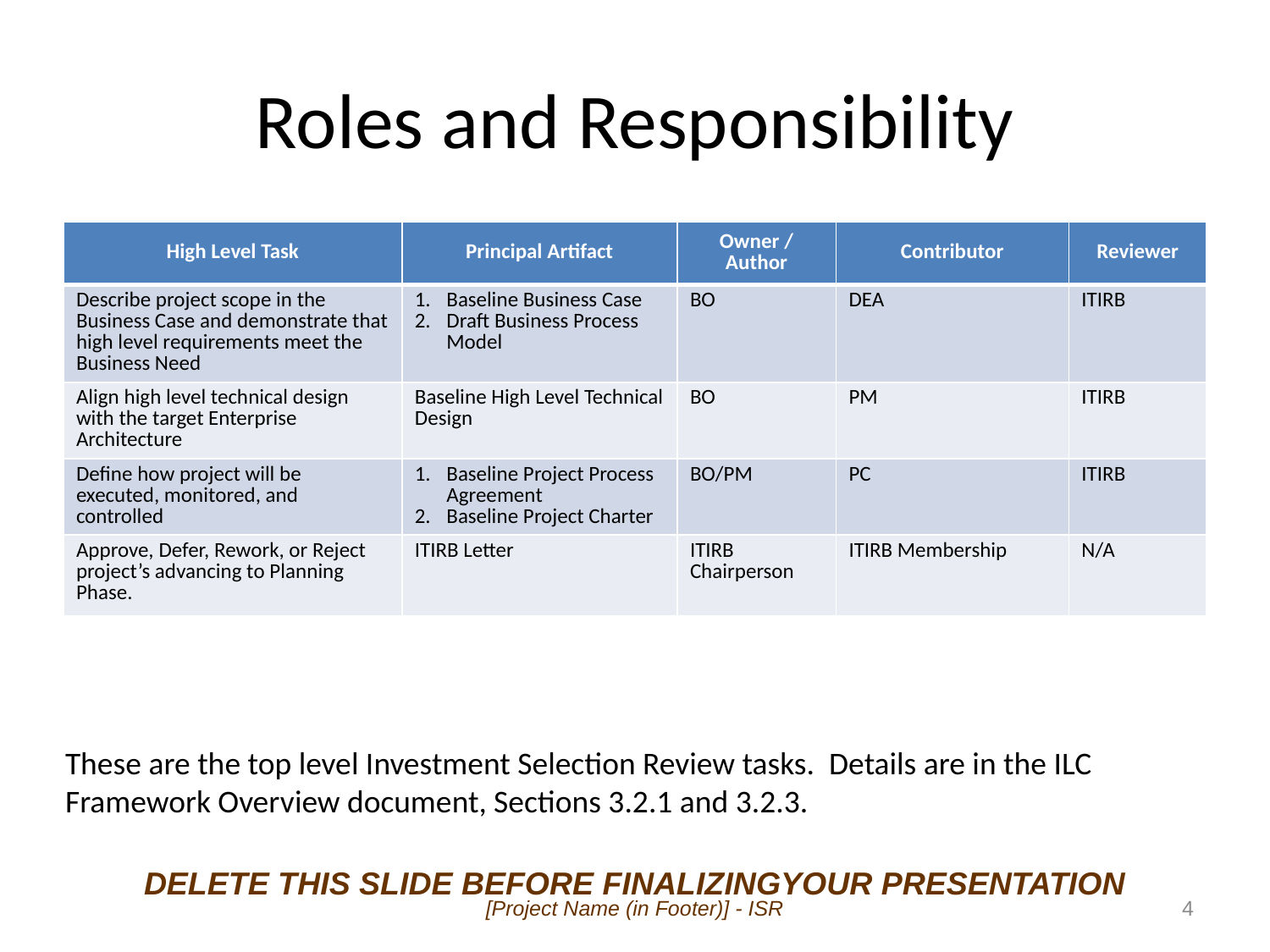

# Roles and Responsibility
| High Level Task | Principal Artifact | Owner / Author | Contributor | Reviewer |
| --- | --- | --- | --- | --- |
| Describe project scope in the Business Case and demonstrate that high level requirements meet the Business Need | Baseline Business Case Draft Business Process Model | BO | DEA | ITIRB |
| Align high level technical design with the target Enterprise Architecture | Baseline High Level Technical Design | BO | PM | ITIRB |
| Define how project will be executed, monitored, and controlled | Baseline Project Process Agreement Baseline Project Charter | BO/PM | PC | ITIRB |
| Approve, Defer, Rework, or Reject project’s advancing to Planning Phase. | ITIRB Letter | ITIRB Chairperson | ITIRB Membership | N/A |
These are the top level Investment Selection Review tasks.  Details are in the ILC Framework Overview document, Sections 3.2.1 and 3.2.3.
DELETE THIS SLIDE BEFORE FINALIZINGYOUR PRESENTATION
[Project Name (in Footer)] - ISR
4